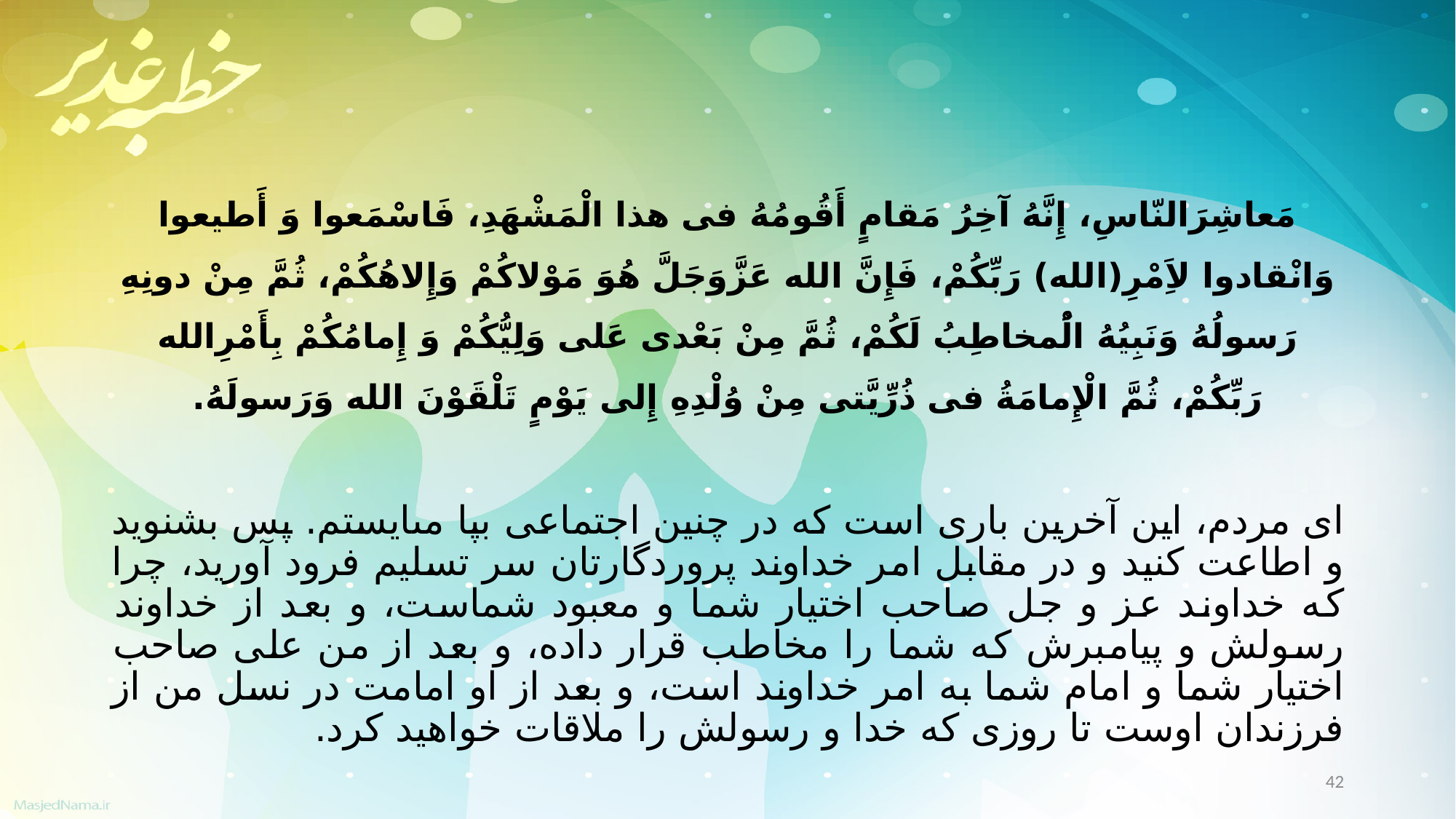

مَعاشِرَالنّاسِ، إِنَّهُ آخِرُ مَقامٍ أَقُومُهُ فی هذا الْمَشْهَدِ، فَاسْمَعوا وَ أَطیعوا وَانْقادوا لاَِمْرِ(الله) رَبِّکُمْ، فَإِنَّ الله عَزَّوَجَلَّ هُوَ مَوْلاکُمْ وَإِلاهُکُمْ، ثُمَّ مِنْ دونِهِ رَسولُهُ وَنَبِیُهُ الُْمخاطِبُ لَکُمْ، ثُمَّ مِنْ بَعْدی عَلی وَلِیُّکُمْ وَ إِمامُکُمْ بِأَمْرِالله رَبِّکُمْ، ثُمَّ الْإِمامَةُ فی ذُرِّیَّتی مِنْ وُلْدِهِ إِلی یَوْمٍ تَلْقَوْنَ الله وَرَسولَهُ.
اى مردم، این آخرین بارى است که در چنین اجتماعى بپا مى‏ایستم. پس بشنوید و اطاعت کنید و در مقابل امر خداوند پروردگارتان سر تسلیم فرود آورید، چرا که خداوند عز و جل صاحب اختیار شما و معبود شماست، و بعد از خداوند رسولش و پیامبرش که شما را مخاطب قرار داده، و بعد از من على صاحب اختیار شما و امام شما به امر خداوند است، و بعد از او امامت در نسل من از فرزندان اوست تا روزى که خدا و رسولش را ملاقات خواهید کرد.
42